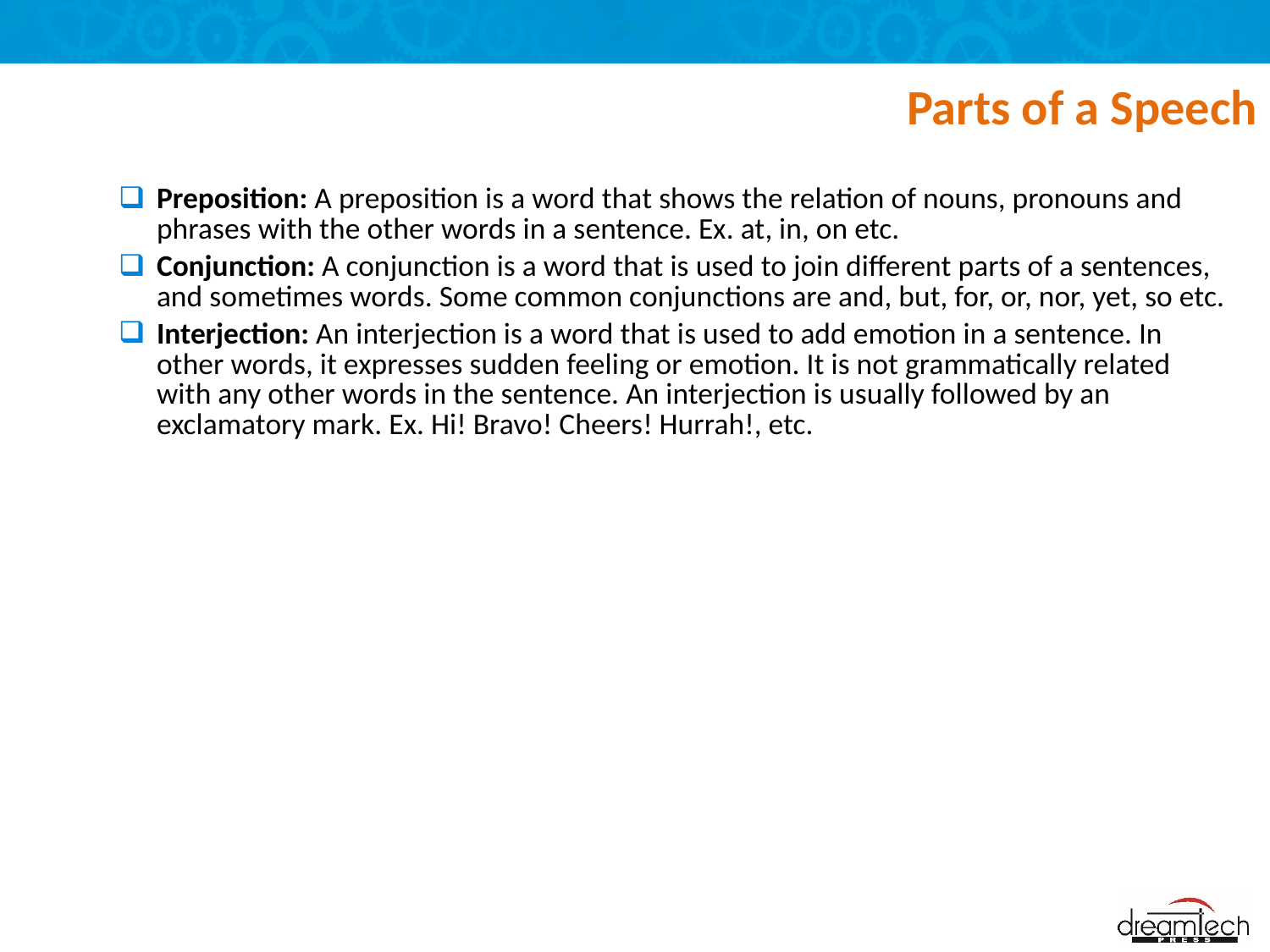

# Parts of a Speech
Preposition: A preposition is a word that shows the relation of nouns, pronouns and phrases with the other words in a sentence. Ex. at, in, on etc.
Conjunction: A conjunction is a word that is used to join different parts of a sentences, and sometimes words. Some common conjunctions are and, but, for, or, nor, yet, so etc.
Interjection: An interjection is a word that is used to add emotion in a sentence. In other words, it expresses sudden feeling or emotion. It is not grammatically related with any other words in the sentence. An interjection is usually followed by an exclamatory mark. Ex. Hi! Bravo! Cheers! Hurrah!, etc.